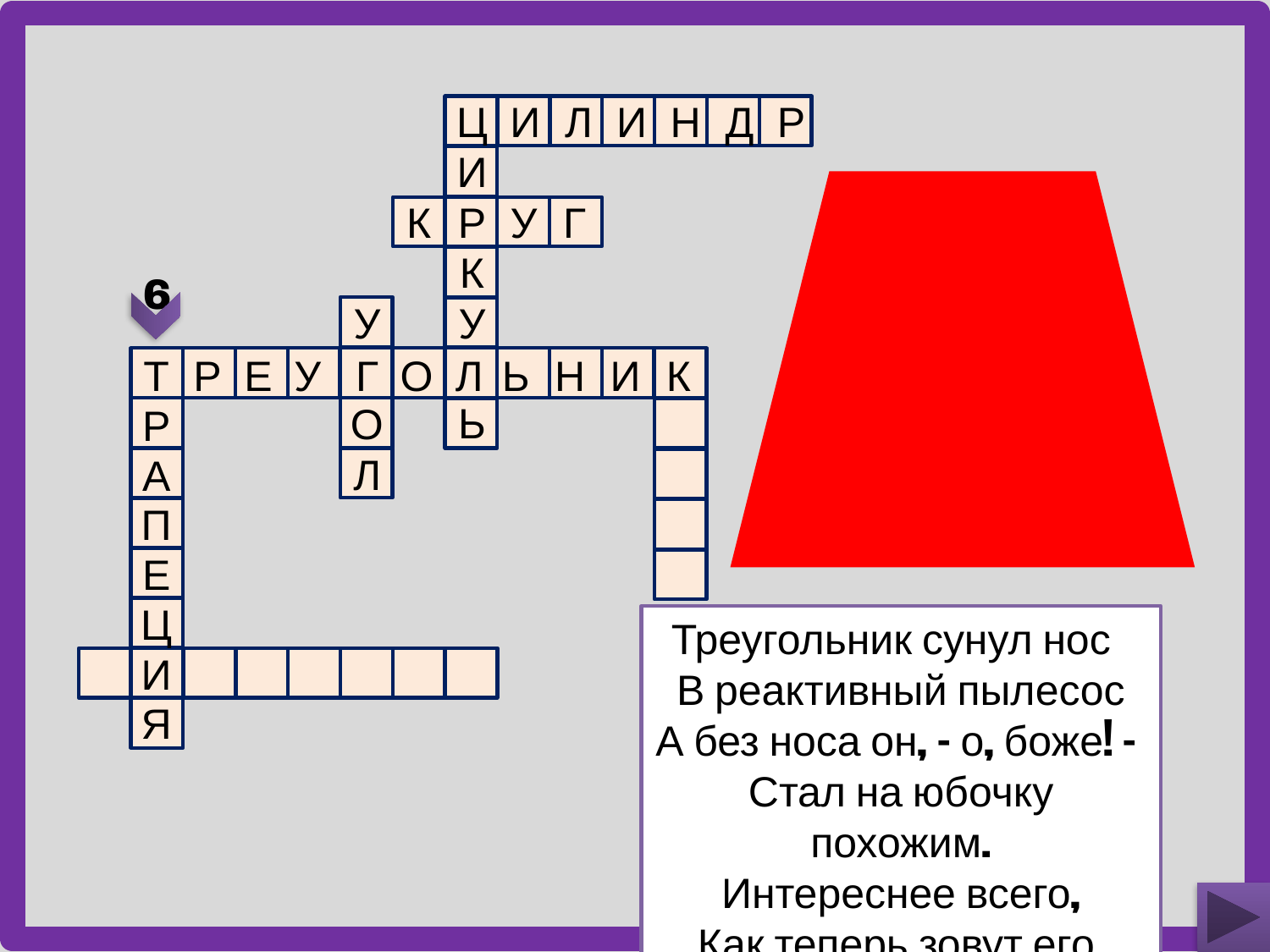

Ц
И
Л
И
Н
Д
Р

И

К
Р
У
Г
К
6

У
У
Т
Р
Е
У
Г
О
Л
Ь
Н
И
К
Ь
О
Р
Л
А
П
Е
Ц
Треугольник сунул нос
В реактивный пылесос
А без носа он, - о, боже! -
Стал на юбочку похожим.
Интереснее всего,
Как теперь зовут его.
И
Я